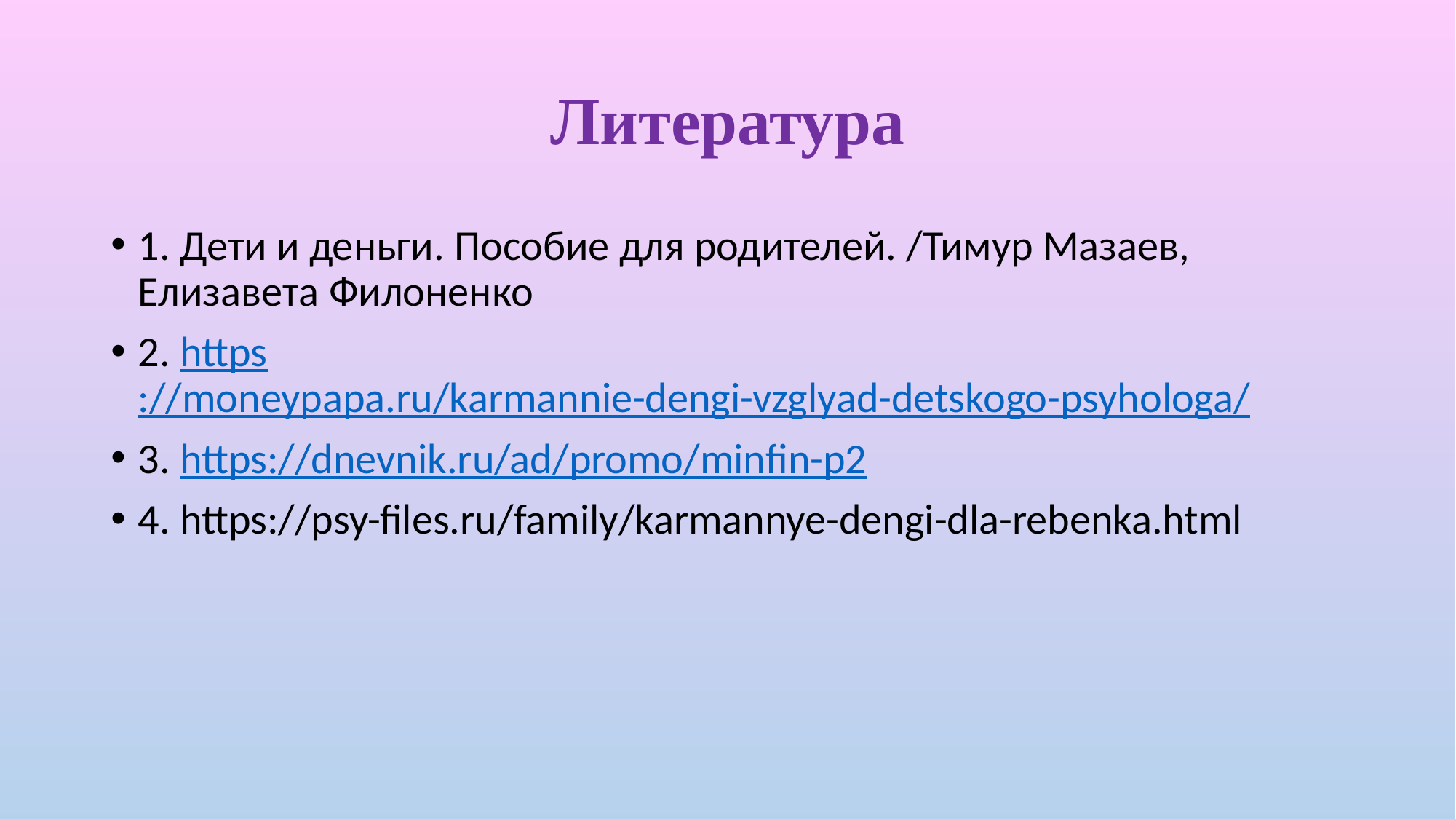

# Литература
1. Дети и деньги. Пособие для родителей. /Тимур Мазаев, Елизавета Филоненко
2. https://moneypapa.ru/karmannie-dengi-vzglyad-detskogo-psyhologa/
3. https://dnevnik.ru/ad/promo/minfin-p2
4. https://psy-files.ru/family/karmannye-dengi-dla-rebenka.html